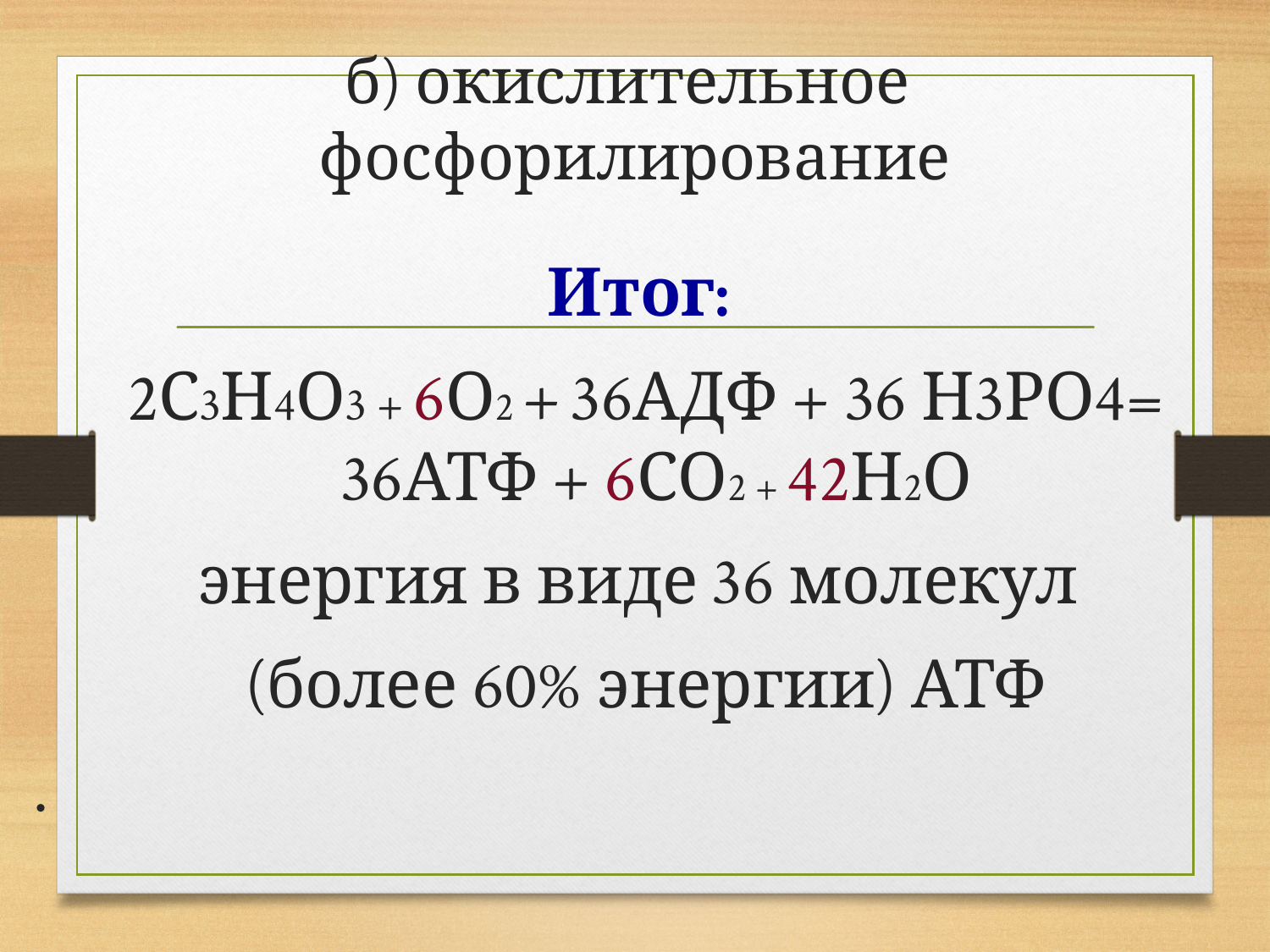

# б) окислительное  фосфорилирование
Итог:
2С3Н4О3 + 6О2 + 36АДФ + 36 Н3РО4= 36АТФ + 6СО2 + 42Н2О
энергия в виде 36 молекул
(более 60% энергии) АТФ
.